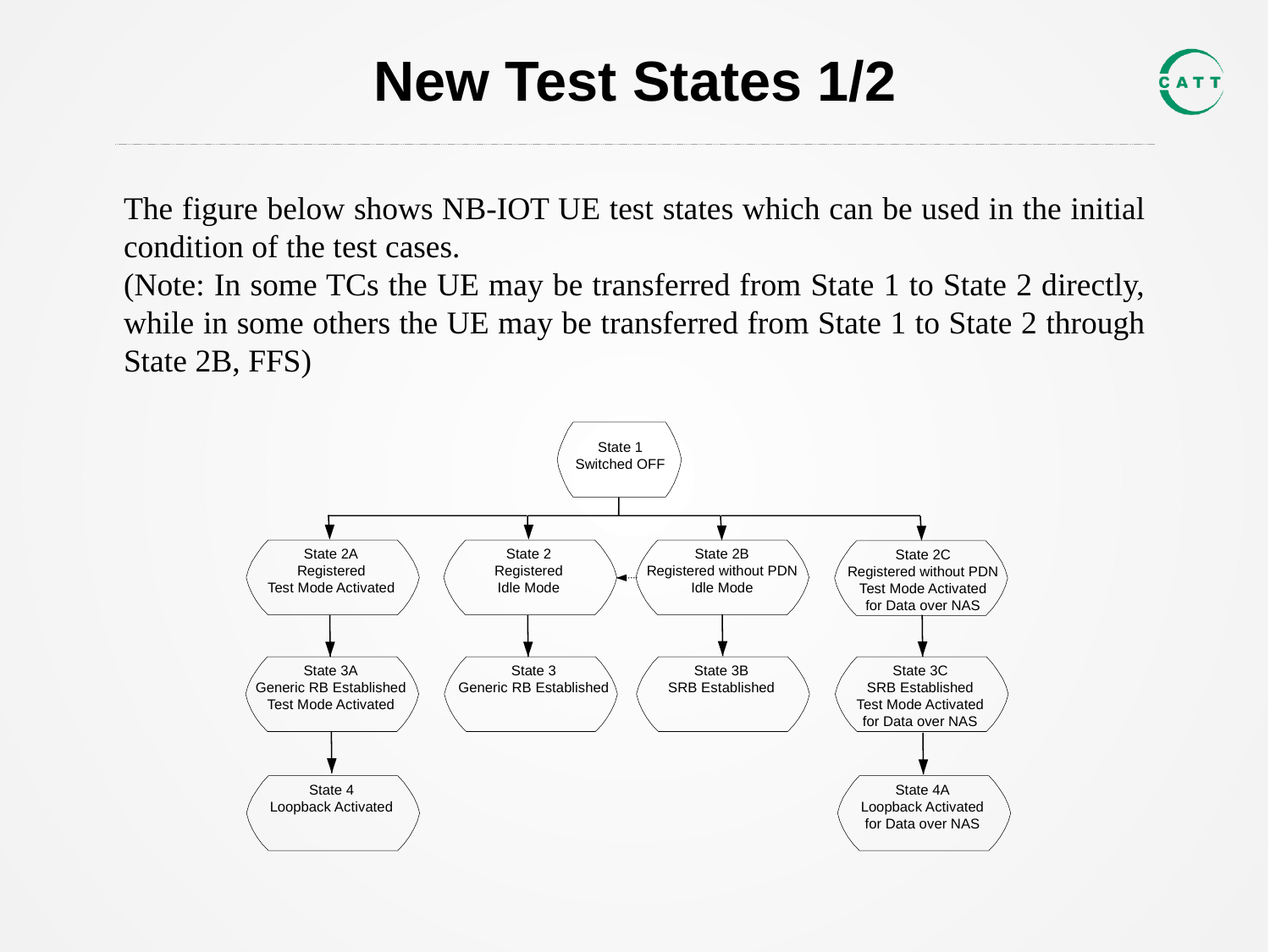

# New Test States 1/2
The figure below shows NB-IOT UE test states which can be used in the initial condition of the test cases.
(Note: In some TCs the UE may be transferred from State 1 to State 2 directly, while in some others the UE may be transferred from State 1 to State 2 through State 2B, FFS)

State 1 Switched OFF

State 2A
Registered
Test Mode Activated

State 2
Registered
Idle Mode

State 2B
Registered without PDN
Idle Mode
State 2C
Registered without PDN
Test Mode Activated
for Data over NAS

State 3A
Generic RB Established
Test Mode Activated
State 3
Generic RB Established
State 3B
SRB Established

State 3C
SRB Established
Test Mode Activated
for Data over NAS

State 4
Loopback Activated

State 4A
Loopback Activated
for Data over NAS